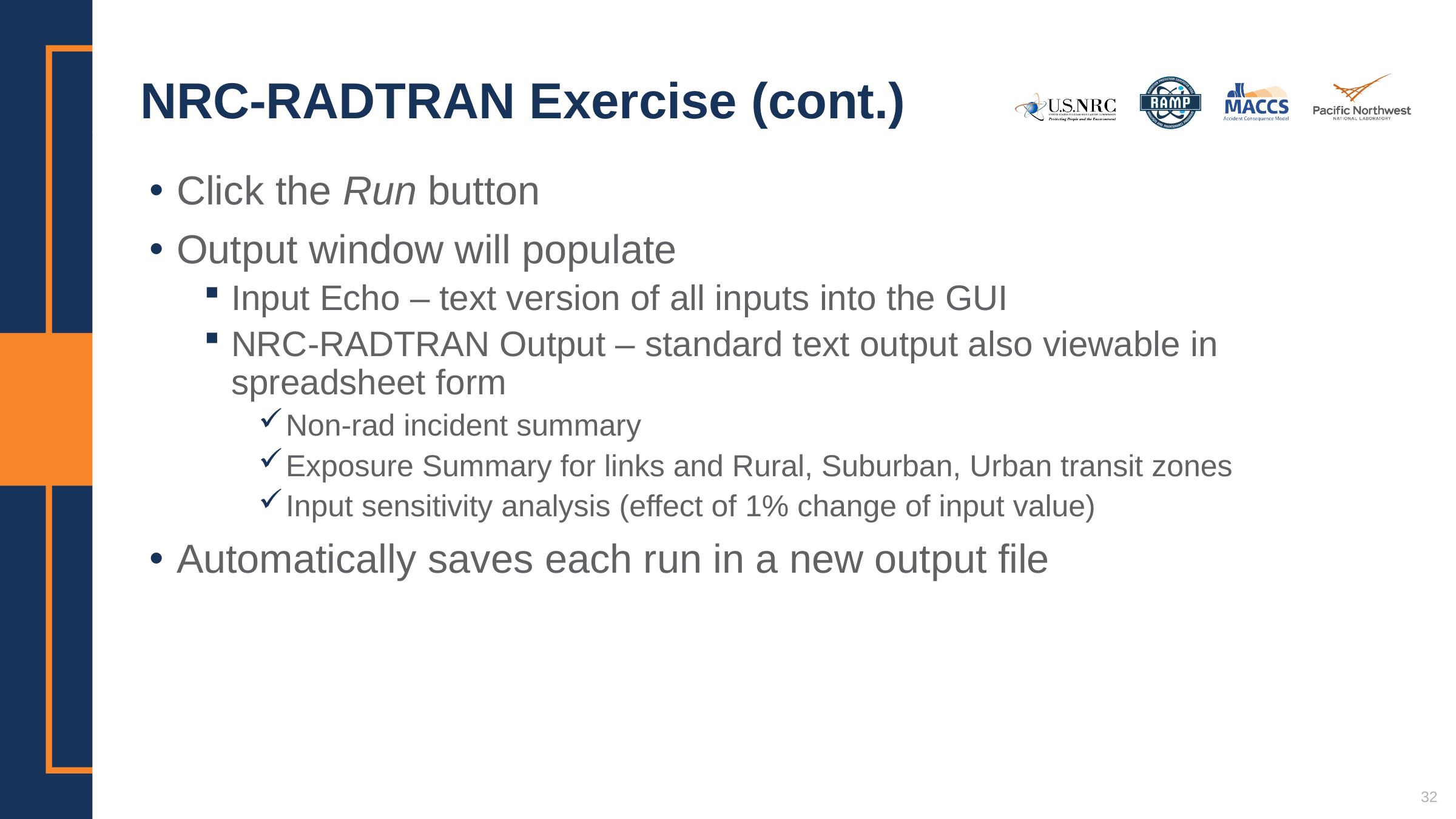

# NRC-RADTRAN Exercise (cont.)
Click the Run button
Output window will populate
Input Echo – text version of all inputs into the GUI
NRC-RADTRAN Output – standard text output also viewable in spreadsheet form
Non-rad incident summary
Exposure Summary for links and Rural, Suburban, Urban transit zones
Input sensitivity analysis (effect of 1% change of input value)
Automatically saves each run in a new output file
32